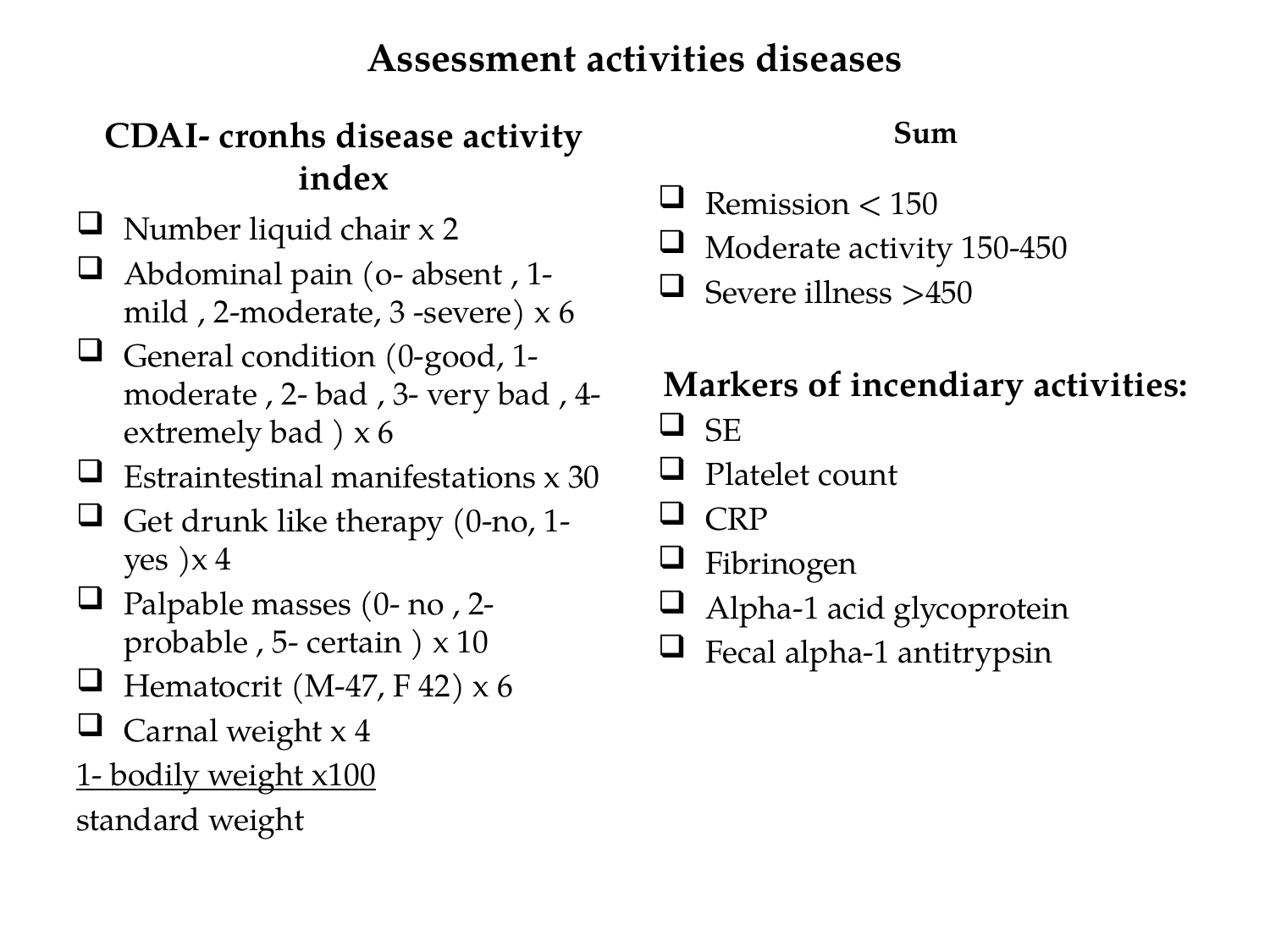

# Assessment activities diseases
CDAI- cronhs disease activity index

Sum
Remission < 150
Moderate activity 150-450
Severe illness >450

Markers of incendiary activities:
SE
Platelet count
CRP
Fibrinogen
Alpha-1 acid glycoprotein
Fecal alpha-1 antitrypsin

Number liquid chair x 2
Abdominal pain (o- absent , 1- mild , 2-moderate, 3 -severe) x 6
General condition (0-good, 1- moderate , 2- bad , 3- very bad , 4- extremely bad ) x 6
Estraintestinal manifestations x 30
Get drunk like therapy (0-no, 1- yes )x 4
Palpable masses (0- no , 2- probable , 5- certain ) x 10
Hematocrit (M-47, F 42) x 6
Carnal weight x 4
1- bodily weight x100
standard weight